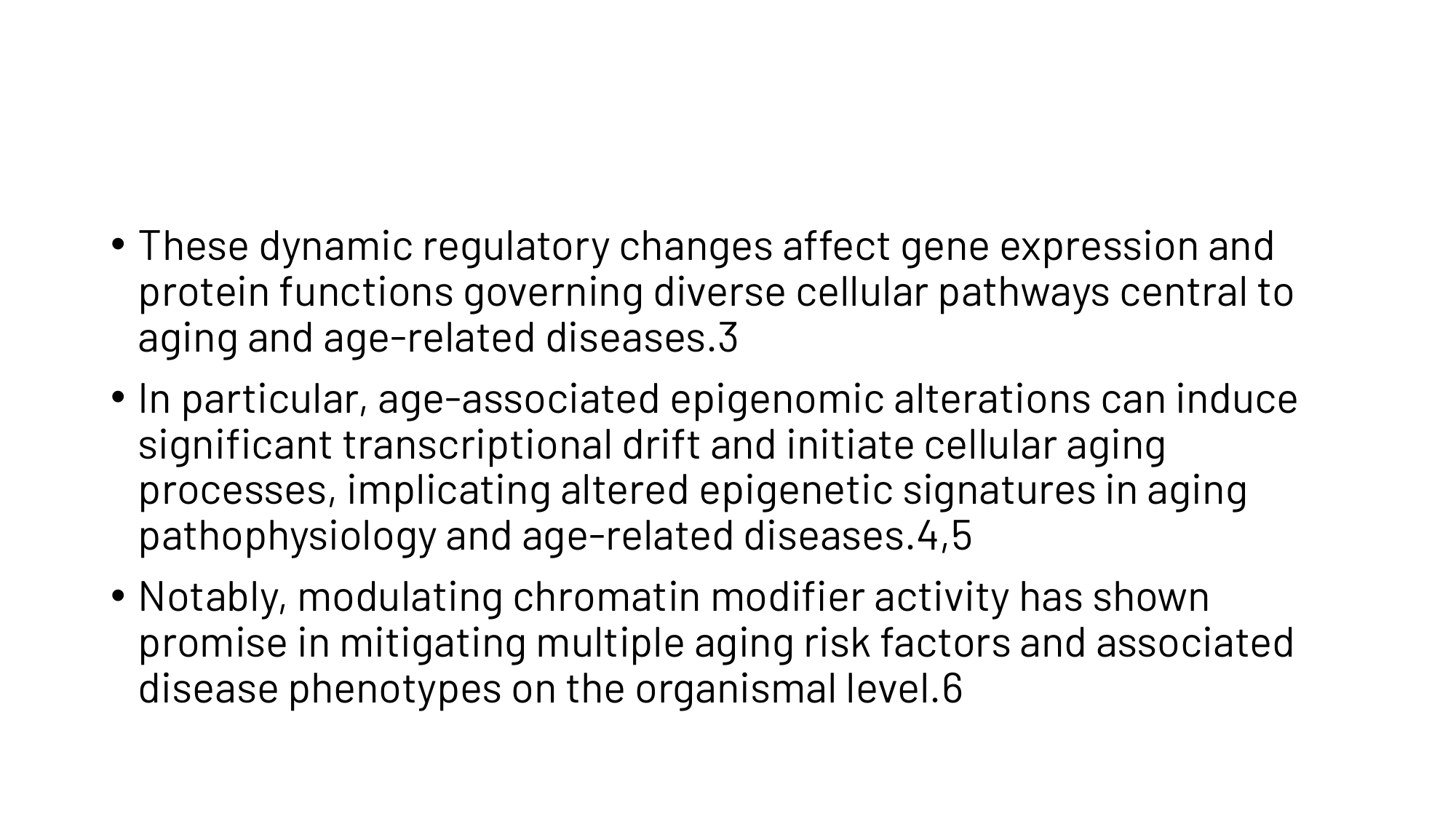

#
These dynamic regulatory changes affect gene expression and protein functions governing diverse cellular pathways central to aging and age-related diseases.3
In particular, age-associated epigenomic alterations can induce significant transcriptional drift and initiate cellular aging processes, implicating altered epigenetic signatures in aging pathophysiology and age-related diseases.4,5
Notably, modulating chromatin modifier activity has shown promise in mitigating multiple aging risk factors and associated disease phenotypes on the organismal level.6